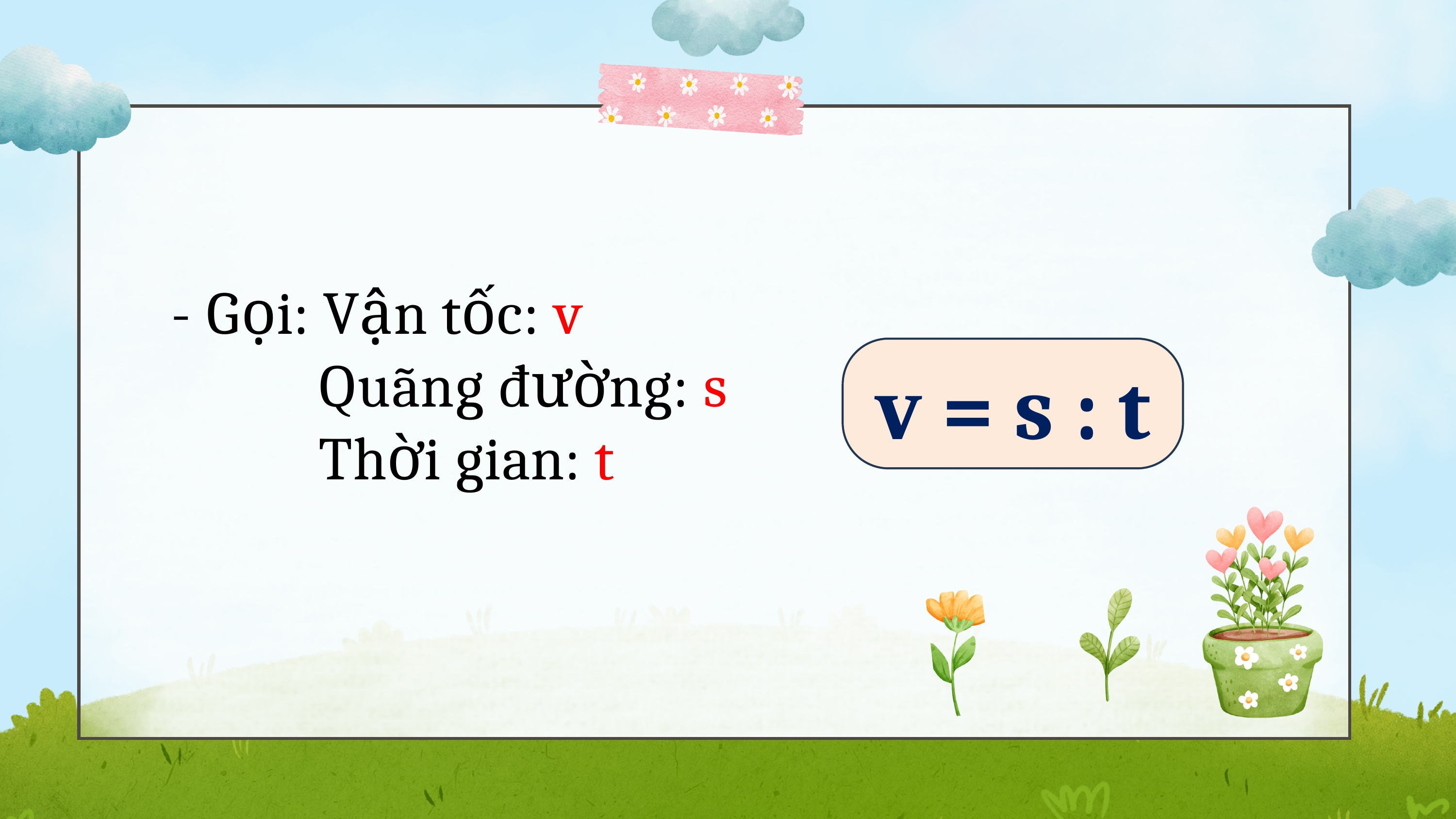

g

- Gọi: Vận tốc: v
           Quãng đường: s
           Thời gian: t
v = s : t